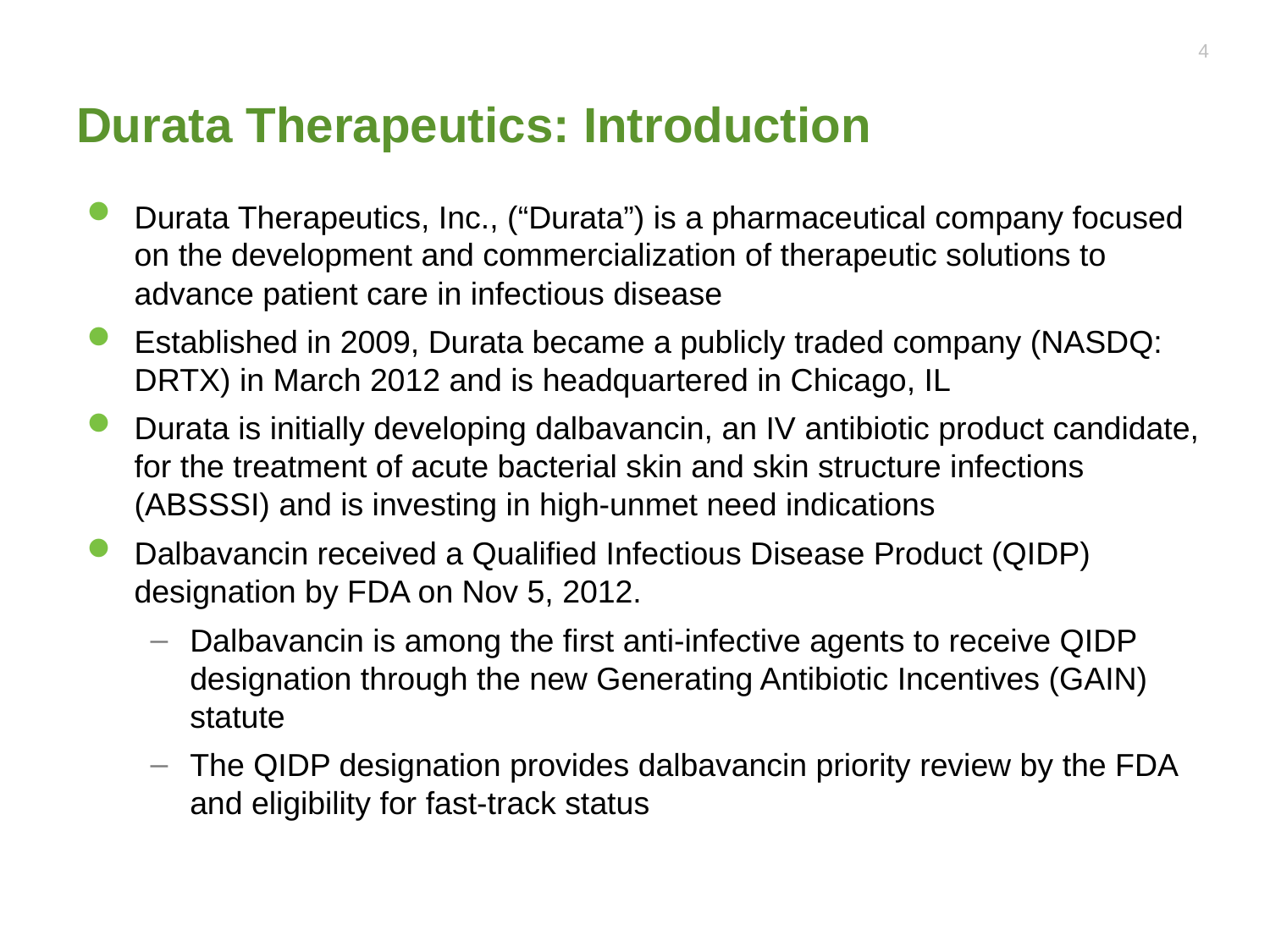

# Durata Therapeutics: Introduction
4
Durata Therapeutics, Inc., (“Durata”) is a pharmaceutical company focused on the development and commercialization of therapeutic solutions to advance patient care in infectious disease
Established in 2009, Durata became a publicly traded company (NASDQ: DRTX) in March 2012 and is headquartered in Chicago, IL
Durata is initially developing dalbavancin, an IV antibiotic product candidate, for the treatment of acute bacterial skin and skin structure infections (ABSSSI) and is investing in high-unmet need indications
Dalbavancin received a Qualified Infectious Disease Product (QIDP) designation by FDA on Nov 5, 2012.
Dalbavancin is among the first anti-infective agents to receive QIDP designation through the new Generating Antibiotic Incentives (GAIN) statute
The QIDP designation provides dalbavancin priority review by the FDA and eligibility for fast-track status